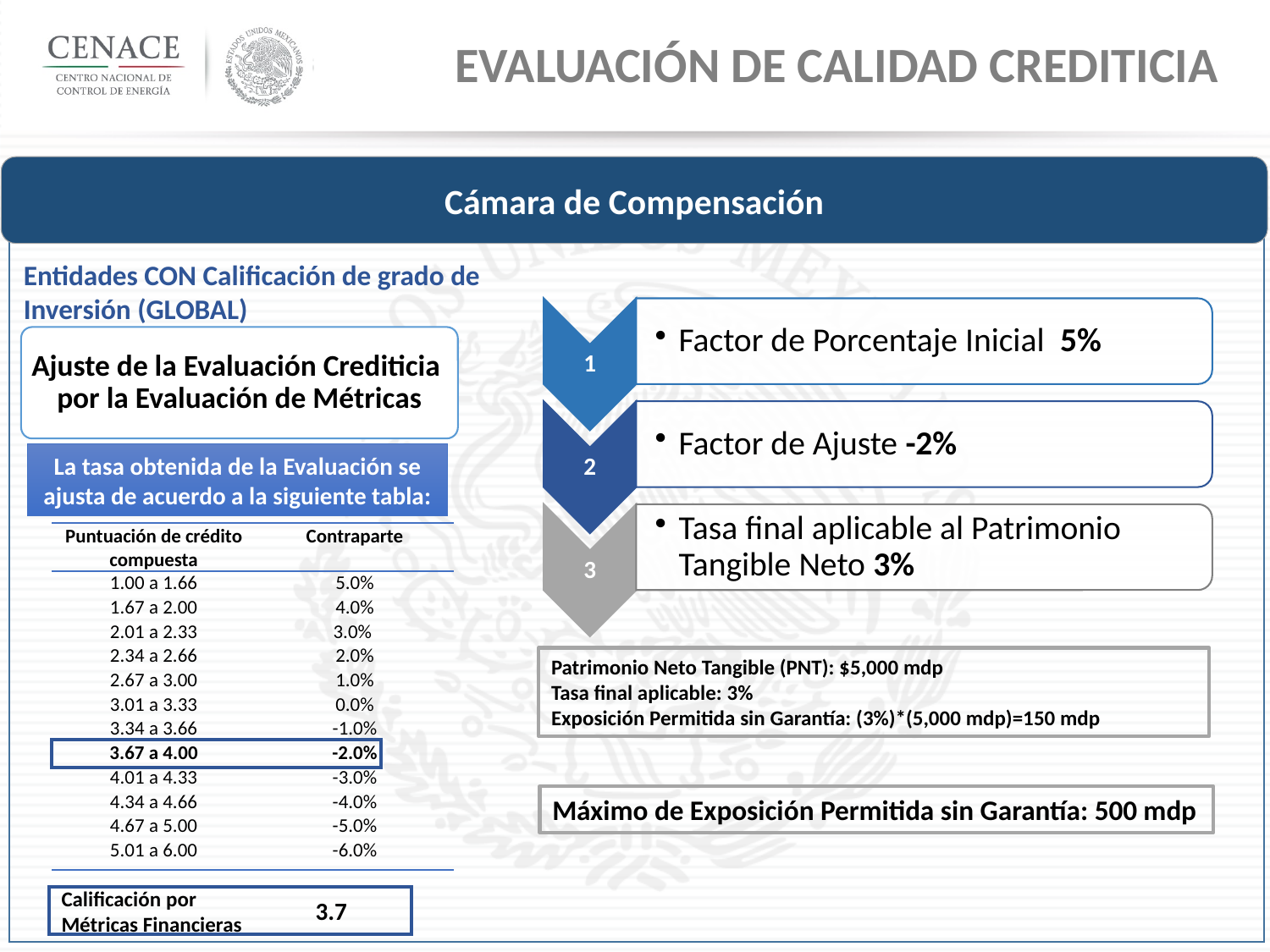

Evaluación de Calidad Crediticia
Cámara de Compensación

Entidades CON Calificación de grado de Inversión (GLOBAL)
1
Factor de Porcentaje Inicial  5%
2
Factor de Ajuste -2%
3
Tasa final aplicable al Patrimonio Tangible Neto 3%

Ajuste de la Evaluación Crediticia  por la Evaluación de Métricas
La tasa obtenida de la Evaluación se ajusta de acuerdo a la siguiente tabla:
| Puntuación de crédito compuesta | Contraparte |
| --- | --- |
| 1.00 a 1.66 | 5.0% |
| 1.67 a 2.00 | 4.0% |
| 2.01 a 2.33 | 3.0% |
| 2.34 a 2.66 | 2.0% |
| 2.67 a 3.00 | 1.0% |
| 3.01 a 3.33 | 0.0% |
| 3.34 a 3.66 | -1.0% |
| 3.67 a 4.00 | -2.0% |
| 4.01 a 4.33 | -3.0% |
| 4.34 a 4.66 | -4.0% |
| 4.67 a 5.00 | -5.0% |
| 5.01 a 6.00 | -6.0% |
Patrimonio Neto Tangible (PNT): $5,000 mdp
Tasa final aplicable: 3%
Exposición Permitida sin Garantía: (3%)*(5,000 mdp)=150 mdp

Máximo de Exposición Permitida sin Garantía: 500 mdp
11
Calificación por
Métricas Financieras
3.7